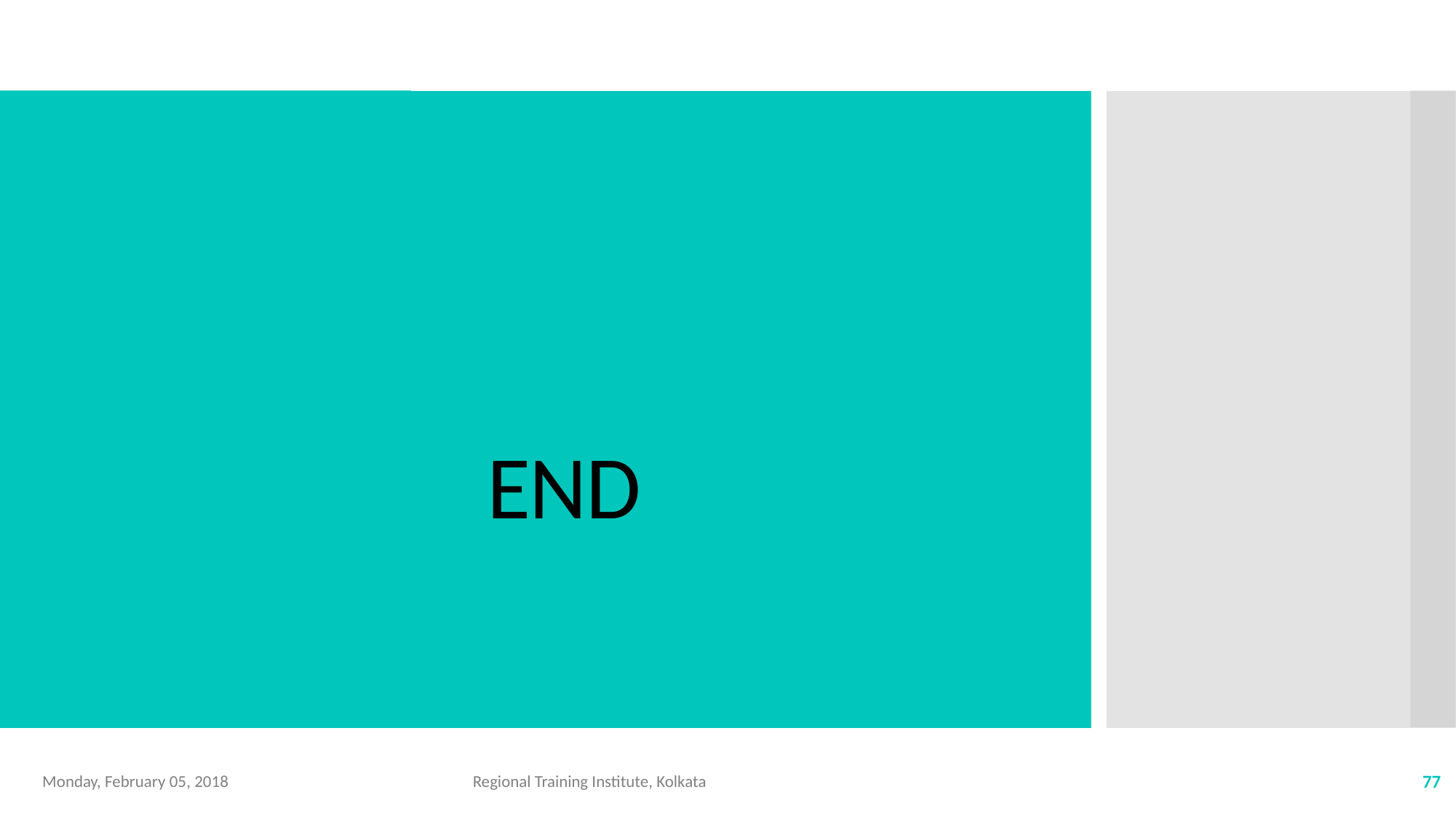

# END
Monday, February 05, 2018
Regional Training Institute, Kolkata
77